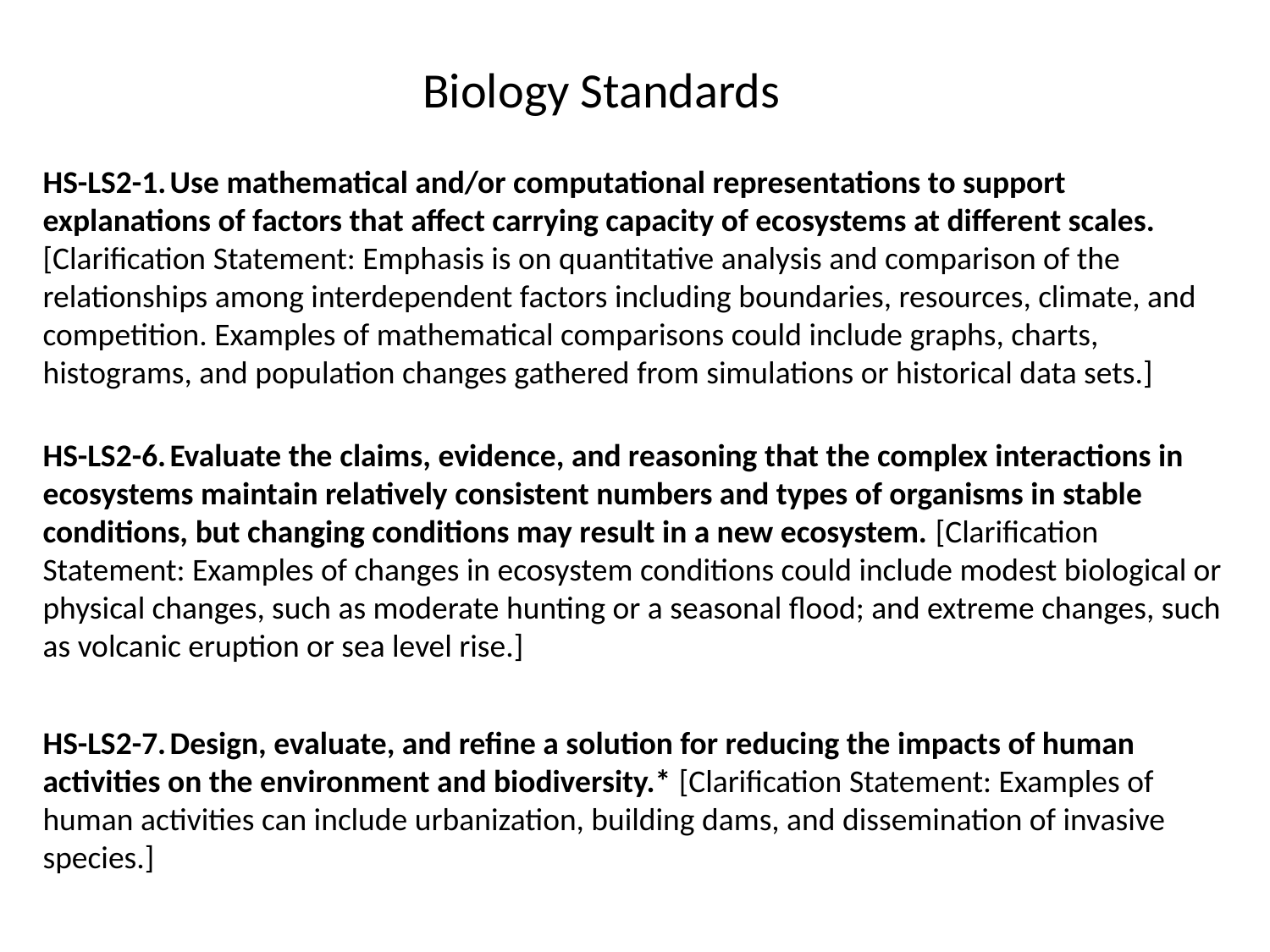

Biology Standards
HS-LS2-1.	Use mathematical and/or computational representations to support explanations of factors that affect carrying capacity of ecosystems at different scales. [Clarification Statement: Emphasis is on quantitative analysis and comparison of the relationships among interdependent factors including boundaries, resources, climate, and competition. Examples of mathematical comparisons could include graphs, charts, histograms, and population changes gathered from simulations or historical data sets.]
HS-LS2-6.	Evaluate the claims, evidence, and reasoning that the complex interactions in ecosystems maintain relatively consistent numbers and types of organisms in stable conditions, but changing conditions may result in a new ecosystem. [Clarification Statement: Examples of changes in ecosystem conditions could include modest biological or physical changes, such as moderate hunting or a seasonal flood; and extreme changes, such as volcanic eruption or sea level rise.]
HS-LS2-7.	Design, evaluate, and refine a solution for reducing the impacts of human activities on the environment and biodiversity.* [Clarification Statement: Examples of human activities can include urbanization, building dams, and dissemination of invasive species.]